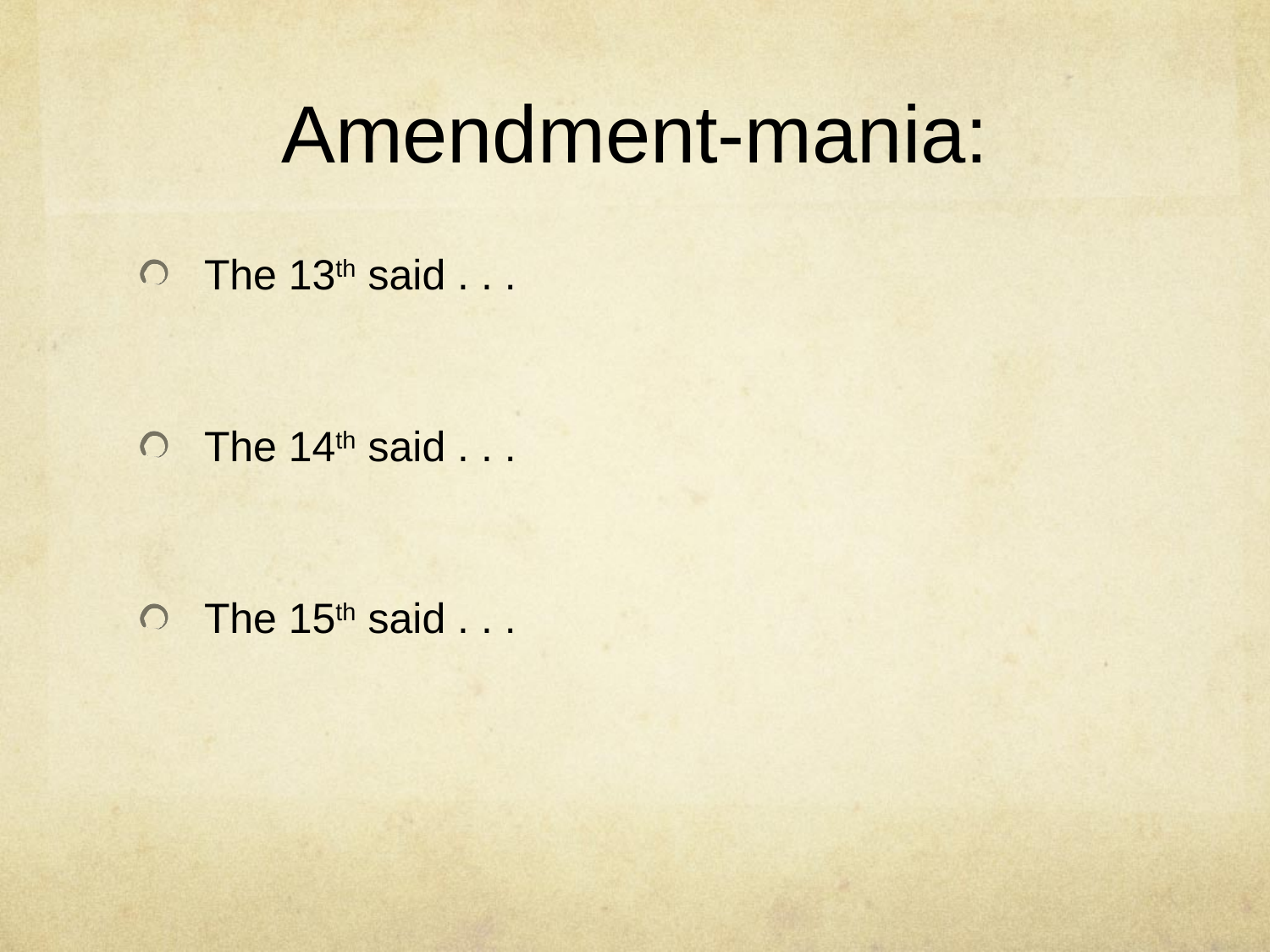

# Amendment-mania:
The 13th said . . .

The 14th said . . .

The 15th said . . .